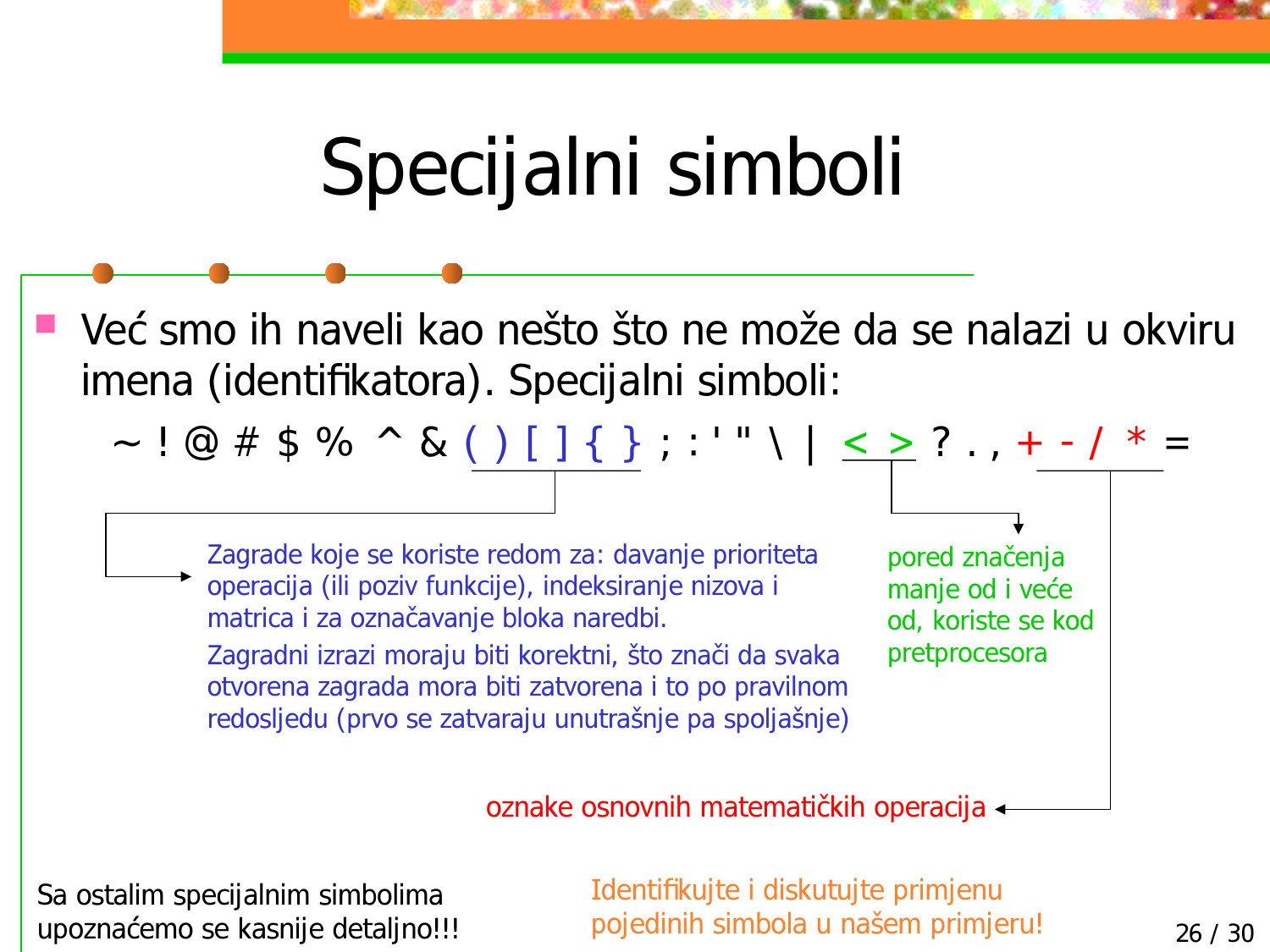

# Specijalni simboli
Već smo ih naveli kao nešto što ne može da se nalazi u okviru imena (identifikatora). Specijalni simboli:
      ~ ! @ # $ % ^ & ( ) [ ] { } ; : ' " \ | < > ? . , + - / * =

Zagrade koje se koriste redom za: davanje prioriteta operacija (ili poziv funkcije), indeksiranje nizova i matrica i za označavanje bloka naredbi.
Zagradni izrazi moraju biti korektni, što znači da svaka otvorena zagrada mora biti zatvorena i to po pravilnom redosljedu (prvo se zatvaraju unutrašnje pa spoljašnje)
pored značenja manje od i veće od, koriste se kod pretprocesora
oznake osnovnih matematičkih operacija
Identifikujte i diskutujte primjenu pojedinih simbola u našem primjeru!
Sa ostalim specijalnim simbolima upoznaćemo se kasnije detaljno!!!
26 / 30